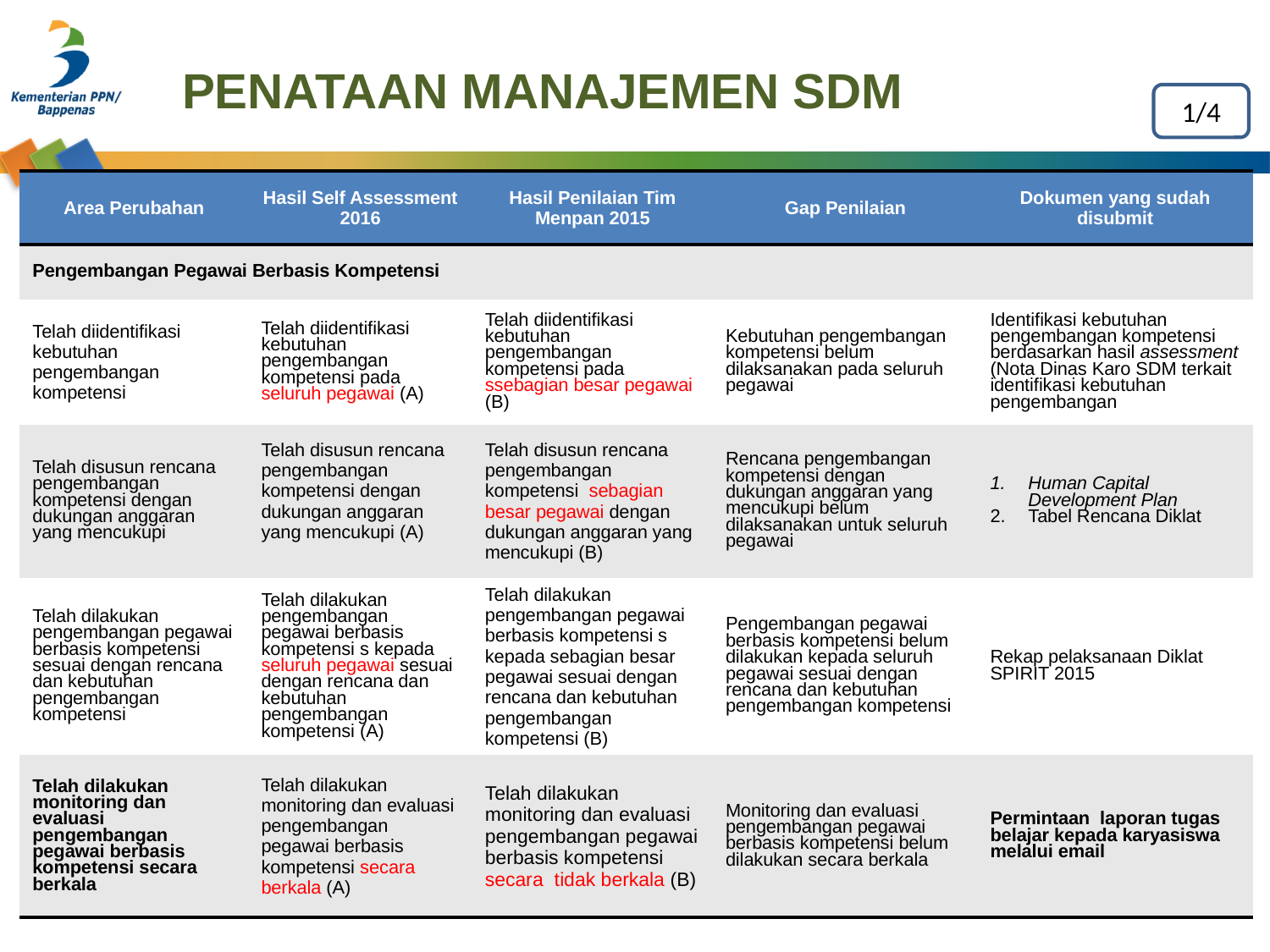

# PENATAAN MANAJEMEN SDM
1/4
| Area Perubahan | Hasil Self Assessment 2016 | Hasil Penilaian Tim Menpan 2015 | Gap Penilaian | Dokumen yang sudah disubmit |
| --- | --- | --- | --- | --- |
| Pengembangan Pegawai Berbasis Kompetensi |  |  |  |  |
| Telah diidentifikasi kebutuhan pengembangan kompetensi | Telah diidentifikasi kebutuhan pengembangan kompetensi pada seluruh pegawai (A) | Telah diidentifikasi kebutuhan pengembangan kompetensi pada ssebagian besar pegawai (B) | Kebutuhan pengembangan kompetensi belum dilaksanakan pada seluruh pegawai | Identifikasi kebutuhan pengembangan kompetensi berdasarkan hasil assessment (Nota Dinas Karo SDM terkait identifikasi kebutuhan pengembangan |
| Telah disusun rencana pengembangan kompetensi dengan dukungan anggaran yang mencukupi | Telah disusun rencana pengembangan kompetensi dengan dukungan anggaran yang mencukupi (A) | Telah disusun rencana pengembangan kompetensi sebagian besar pegawai dengan dukungan anggaran yang mencukupi (B) | Rencana pengembangan kompetensi dengan dukungan anggaran yang mencukupi belum dilaksanakan untuk seluruh pegawai | Human Capital Development Plan Tabel Rencana Diklat |
| Telah dilakukan pengembangan pegawai berbasis kompetensi sesuai dengan rencana dan kebutuhan pengembangan kompetensi | Telah dilakukan pengembangan pegawai berbasis kompetensi s kepada seluruh pegawai sesuai dengan rencana dan kebutuhan pengembangan kompetensi (A) | Telah dilakukan pengembangan pegawai berbasis kompetensi s kepada sebagian besar pegawai sesuai dengan rencana dan kebutuhan pengembangan kompetensi (B) | Pengembangan pegawai berbasis kompetensi belum dilakukan kepada seluruh pegawai sesuai dengan rencana dan kebutuhan pengembangan kompetensi | Rekap pelaksanaan Diklat SPIRIT 2015 |
| Telah dilakukan monitoring dan evaluasi pengembangan pegawai berbasis kompetensi secara berkala | Telah dilakukan monitoring dan evaluasi pengembangan pegawai berbasis kompetensi secara berkala (A) | Telah dilakukan monitoring dan evaluasi pengembangan pegawai berbasis kompetensi secara tidak berkala (B) | Monitoring dan evaluasi pengembangan pegawai berbasis kompetensi belum dilakukan secara berkala | Permintaan laporan tugas belajar kepada karyasiswa melalui email |